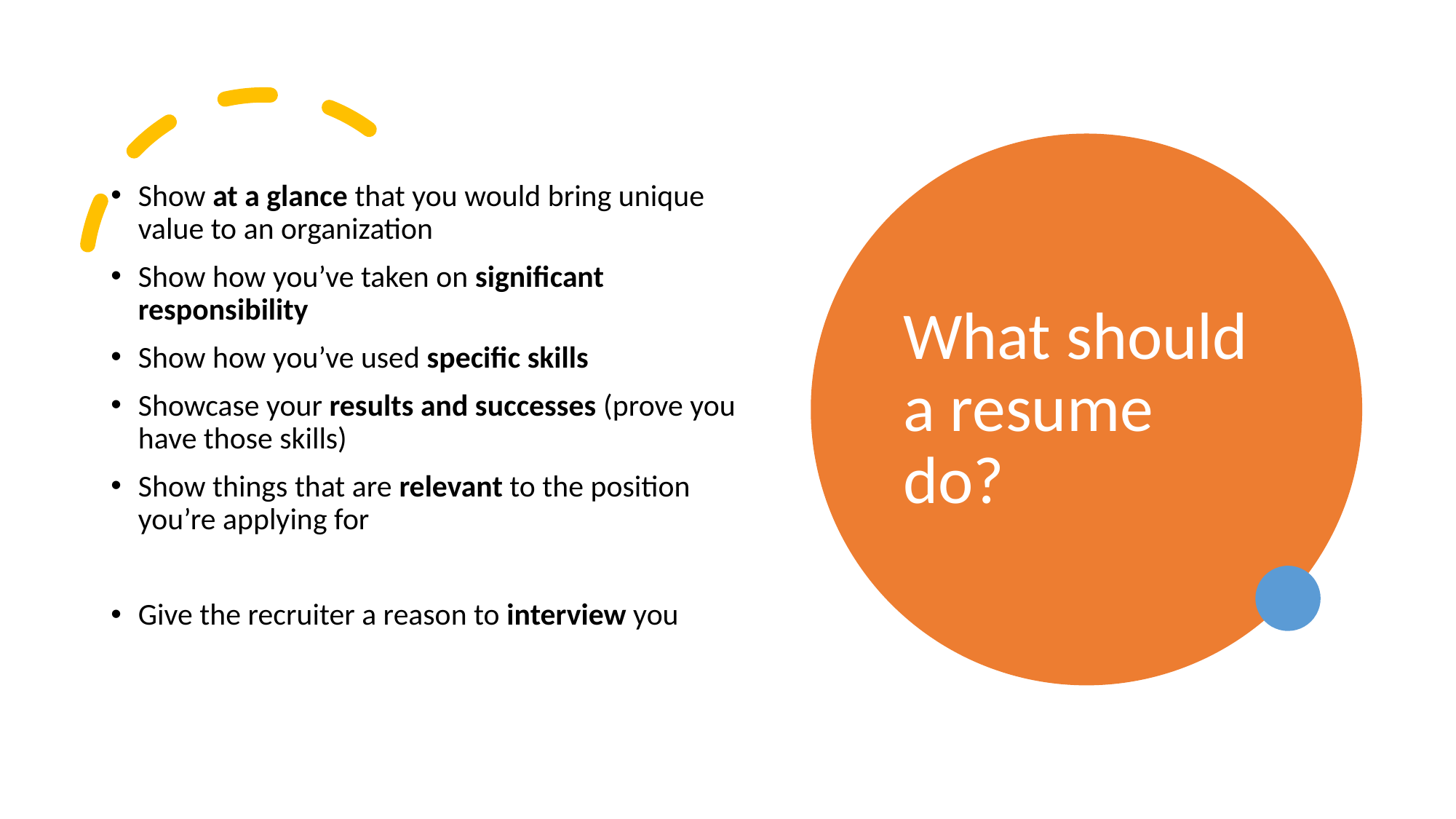

# What should a resume do?
Show at a glance that you would bring unique value to an organization
Show how you’ve taken on significant responsibility
Show how you’ve used specific skills
Showcase your results and successes (prove you have those skills)
Show things that are relevant to the position you’re applying for

Give the recruiter a reason to interview you